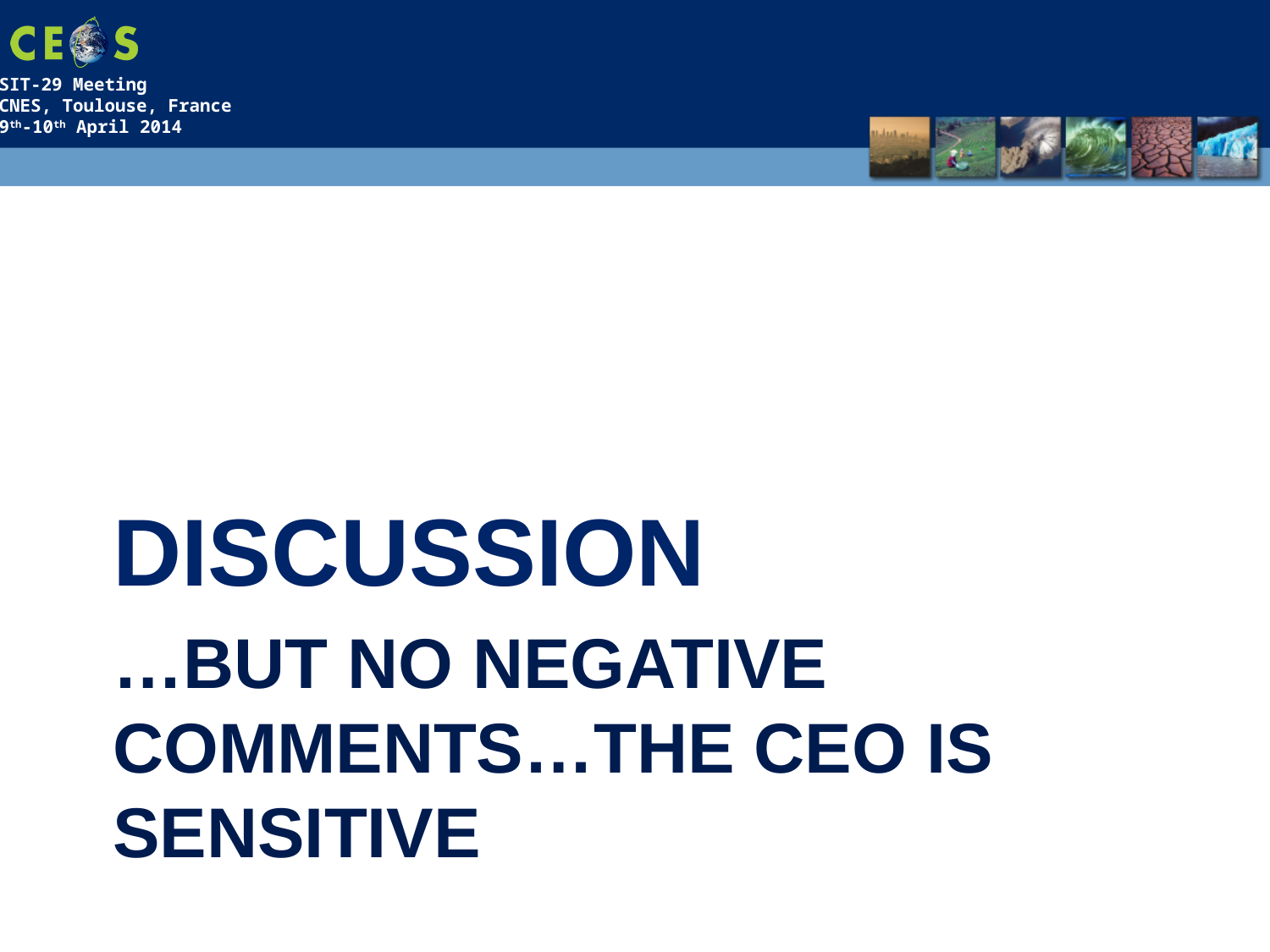

DISCUSSION
# …but no negative comments…the CEO is Sensitive